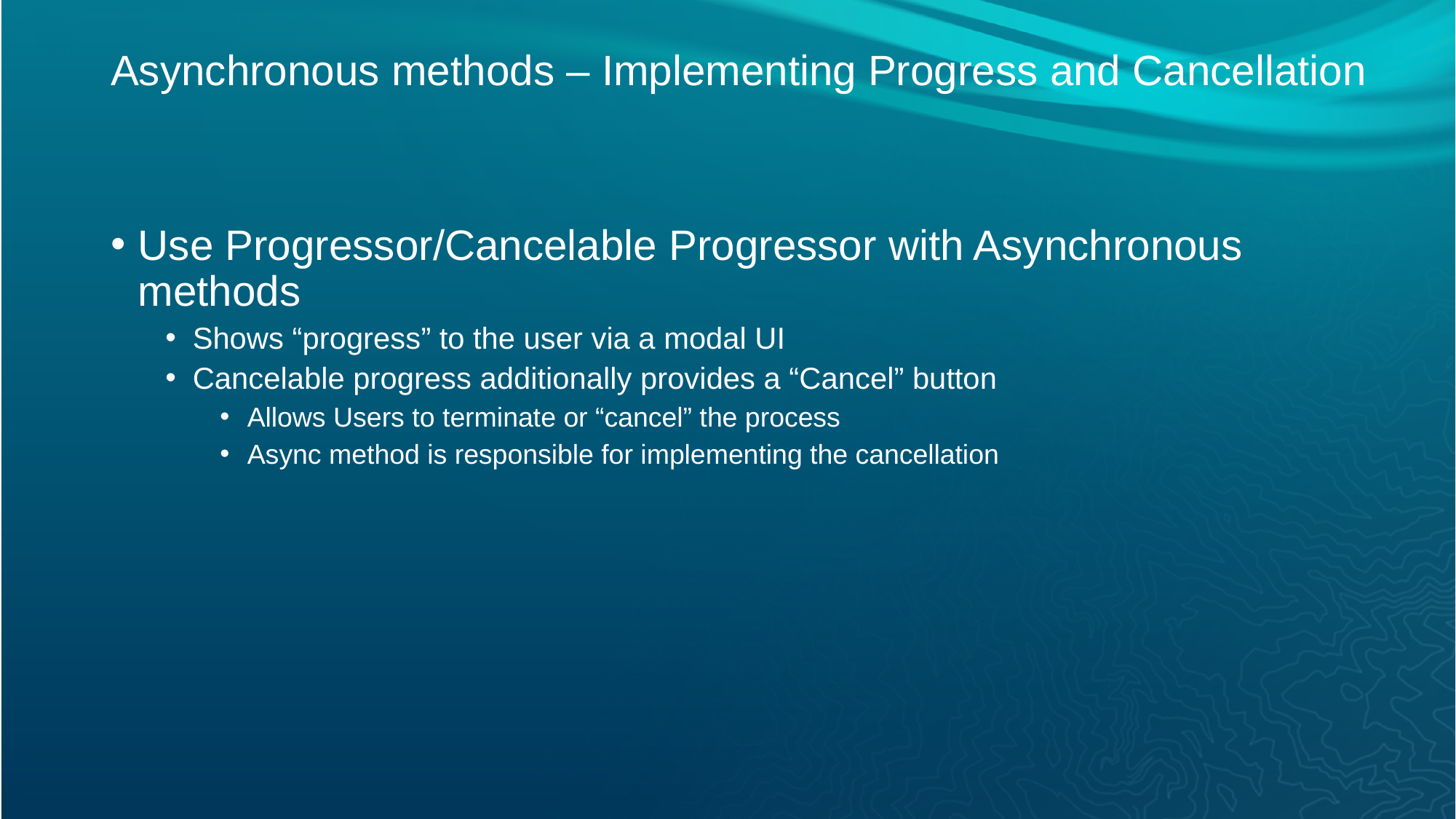

# Asynchronous methods – Implementing Progress and Cancellation
Use Progressor/Cancelable Progressor with Asynchronous methods
Shows “progress” to the user via a modal UI
Cancelable progress additionally provides a “Cancel” button
Allows Users to terminate or “cancel” the process
Async method is responsible for implementing the cancellation